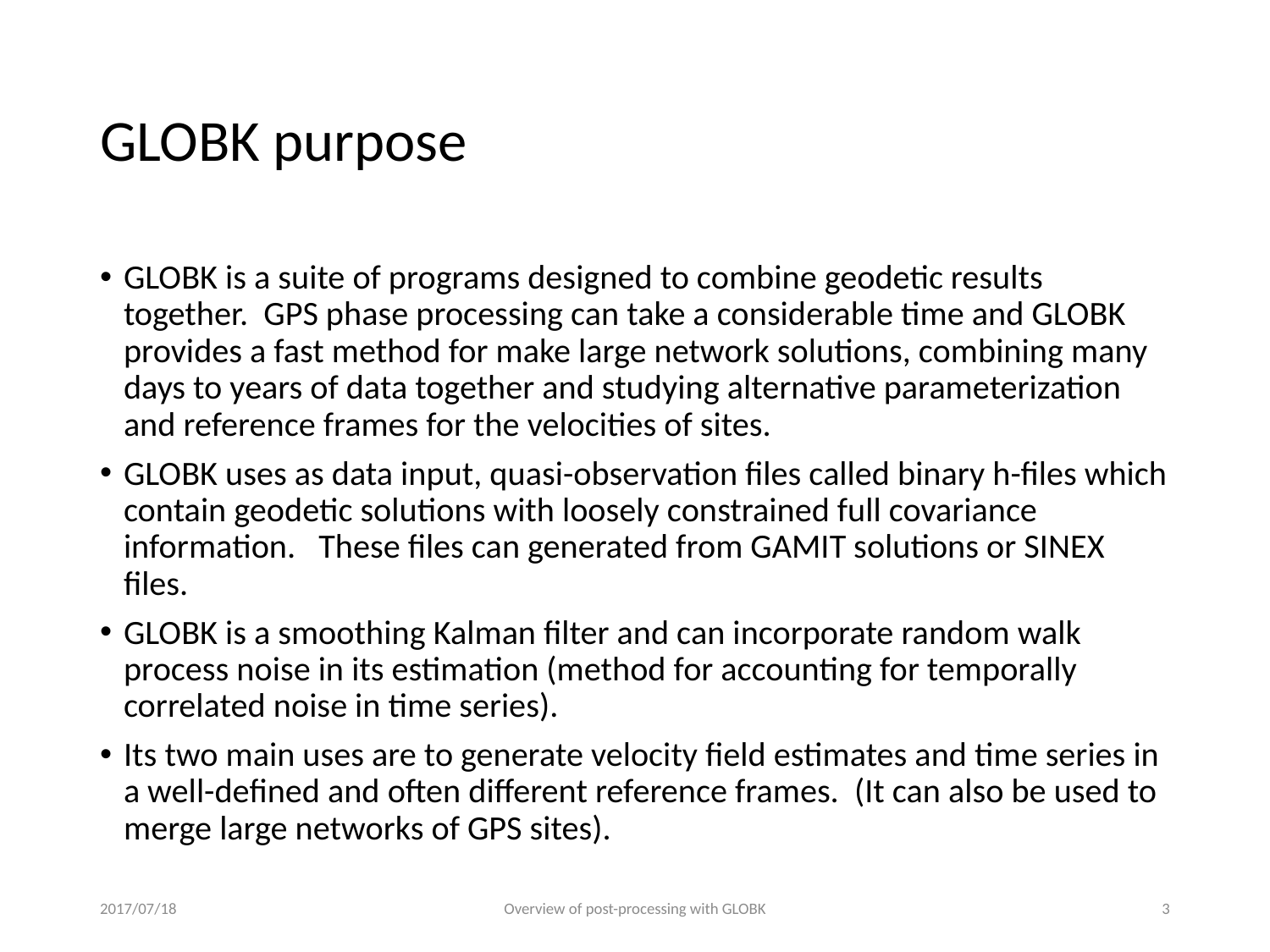

# GLOBK purpose
GLOBK is a suite of programs designed to combine geodetic results together.  GPS phase processing can take a considerable time and GLOBK provides a fast method for make large network solutions, combining many days to years of data together and studying alternative parameterization and reference frames for the velocities of sites.
GLOBK uses as data input, quasi-observation files called binary h-files which contain geodetic solutions with loosely constrained full covariance information.   These files can generated from GAMIT solutions or SINEX files.
GLOBK is a smoothing Kalman filter and can incorporate random walk process noise in its estimation (method for accounting for temporally correlated noise in time series).
Its two main uses are to generate velocity field estimates and time series in a well-defined and often different reference frames.  (It can also be used to merge large networks of GPS sites).
2017/07/18
Overview of post-processing with GLOBK
3